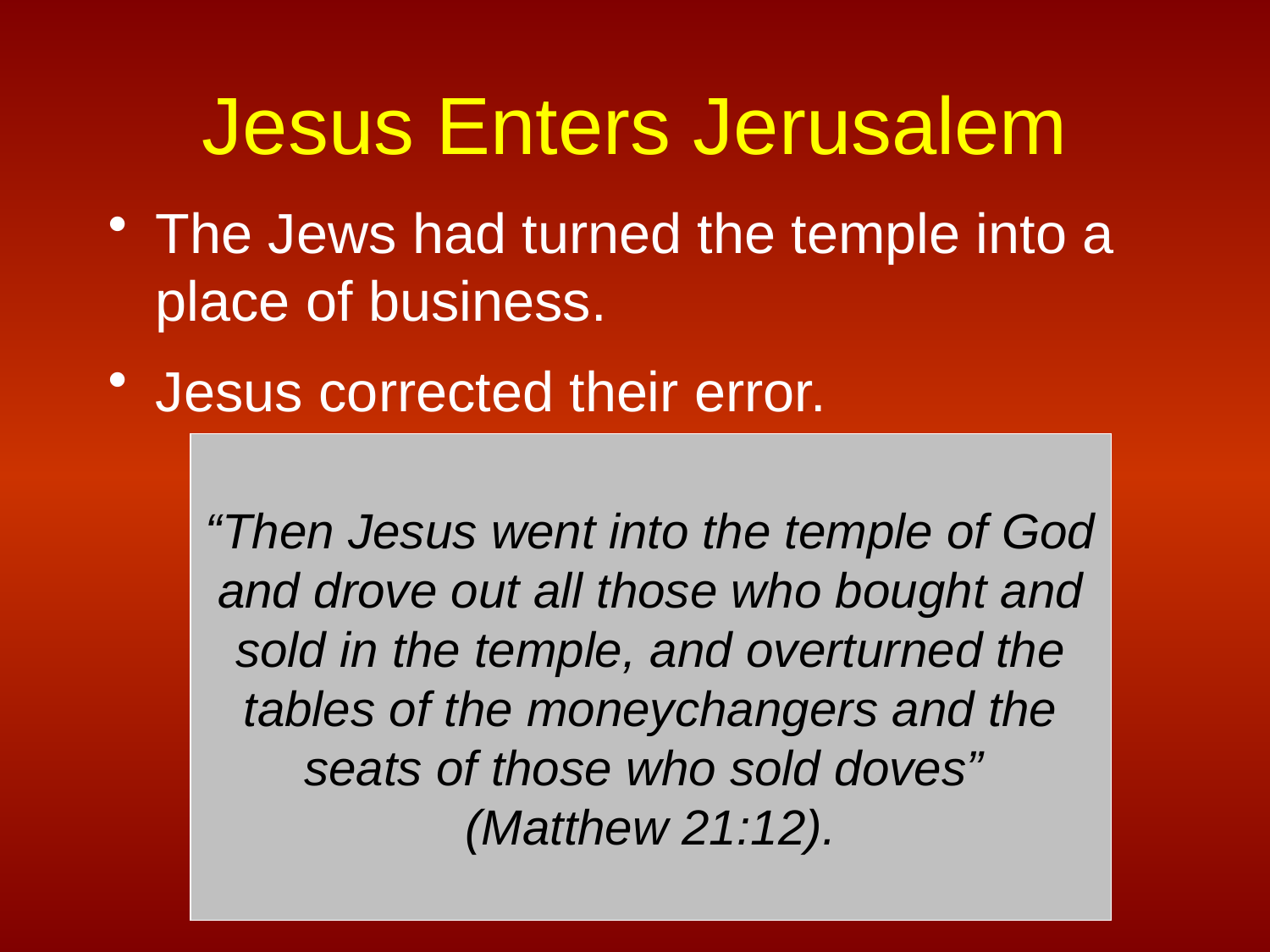

# Jesus Enters Jerusalem
The Jews had turned the temple into a place of business.
Jesus corrected their error.
“Then Jesus went into the temple of God and drove out all those who bought and sold in the temple, and overturned the tables of the moneychangers and the seats of those who sold doves”
(Matthew 21:12).